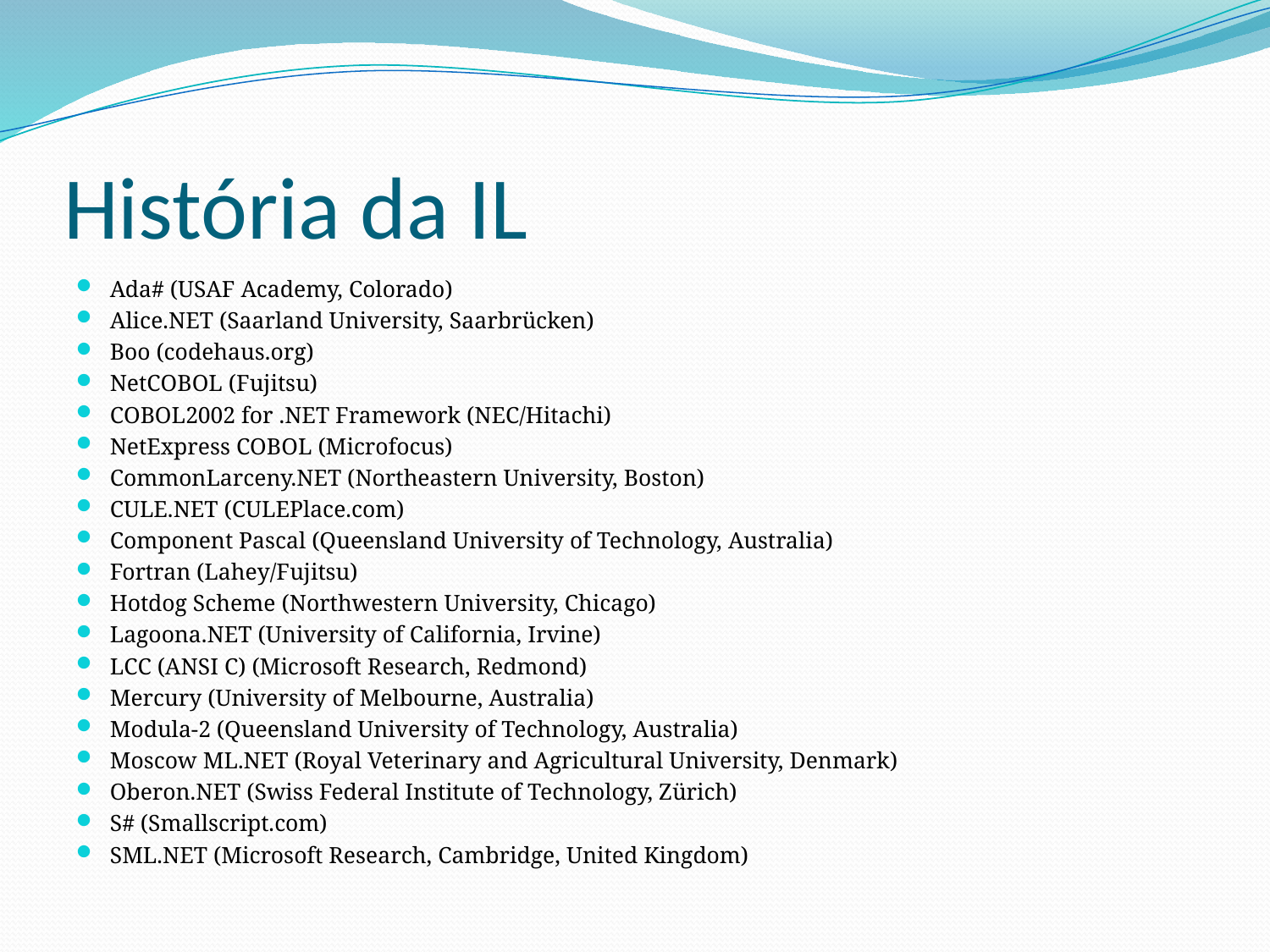

# História da IL
Ada# (USAF Academy, Colorado)
Alice.NET (Saarland University, Saarbrücken)
Boo (codehaus.org)
NetCOBOL (Fujitsu)
COBOL2002 for .NET Framework (NEC/Hitachi)
NetExpress COBOL (Microfocus)
CommonLarceny.NET (Northeastern University, Boston)
CULE.NET (CULEPlace.com)
Component Pascal (Queensland University of Technology, Australia)
Fortran (Lahey/Fujitsu)
Hotdog Scheme (Northwestern University, Chicago)
Lagoona.NET (University of California, Irvine)
LCC (ANSI C) (Microsoft Research, Redmond)
Mercury (University of Melbourne, Australia)
Modula-2 (Queensland University of Technology, Australia)
Moscow ML.NET (Royal Veterinary and Agricultural University, Denmark)
Oberon.NET (Swiss Federal Institute of Technology, Zürich)
S# (Smallscript.com)
SML.NET (Microsoft Research, Cambridge, United Kingdom)